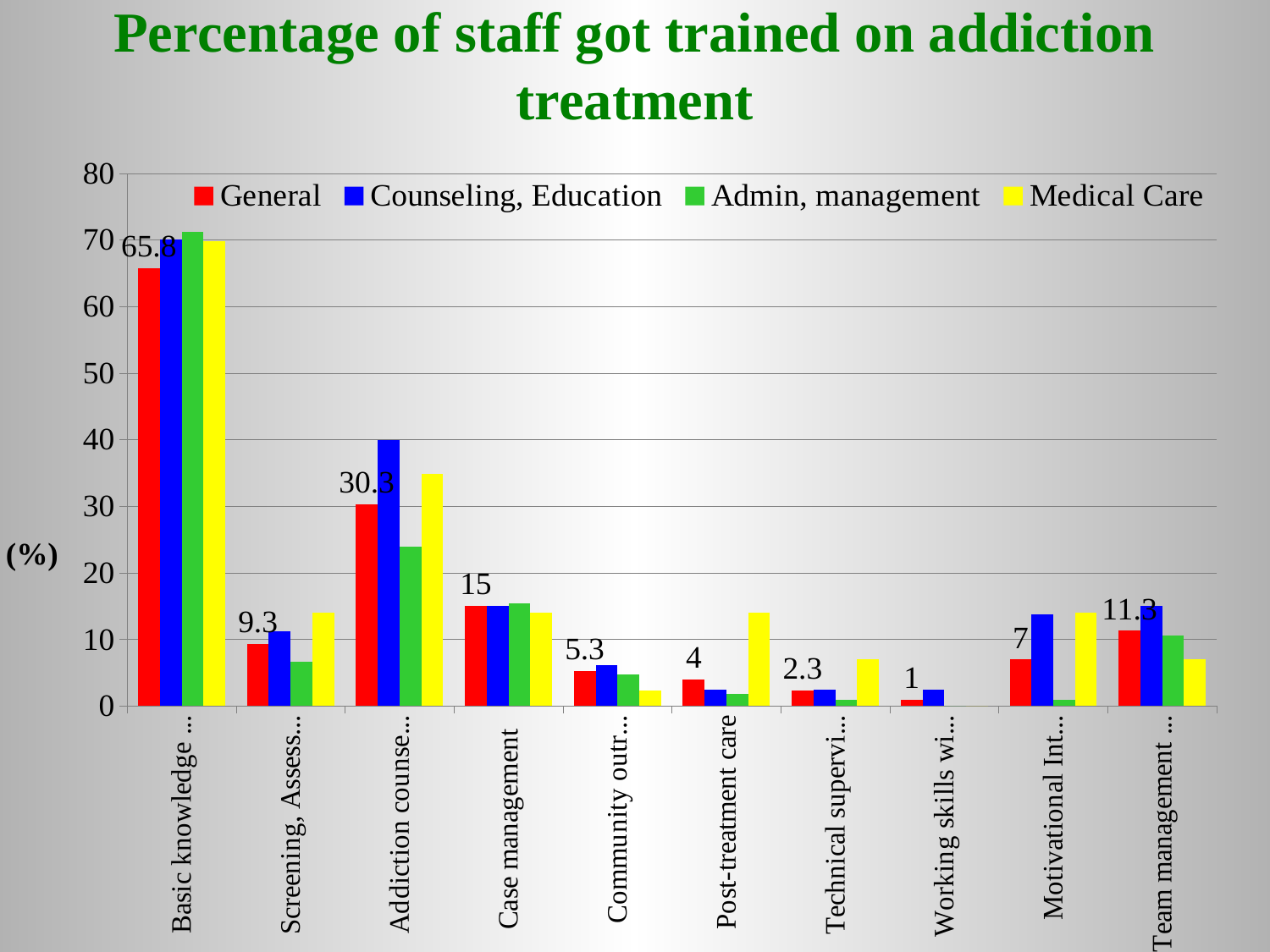

# Percentage of staff got trained on addiction treatment

### Chart

| Category | General | Counseling, Education | Admin, management | Medical Care |
|---|---|---|---|---|
| Basic knowledge on drugs | 65.8 | 70.0 | 71.2 | 69.8 |
| Screening, Assessment and treatment planning | 9.3 | 11.2 | 6.7 | 14.0 |
| Addiction counseling | 30.3 | 40.0 | 24.0 | 34.9 |
| Case management   | 15.0 | 15.0 | 15.4 | 14.0 |
| Community outreach | 5.3 | 6.2 | 4.8 | 2.3 |
| Post-treatment care | 4.0 | 2.5 | 1.9 | 14.0 |
| Technical supervision and assistance | 2.3 | 2.5 | 1.0 | 7.0 |
| Working skills with family | 1.0 | 2.5 | 0.0 | 0.0 |
| Motivational Interviewing | 7.0 | 13.8 | 1.0 | 14.0 |
| Team management and operation skills | 11.3 | 15.0 | 10.6 | 7.0 |